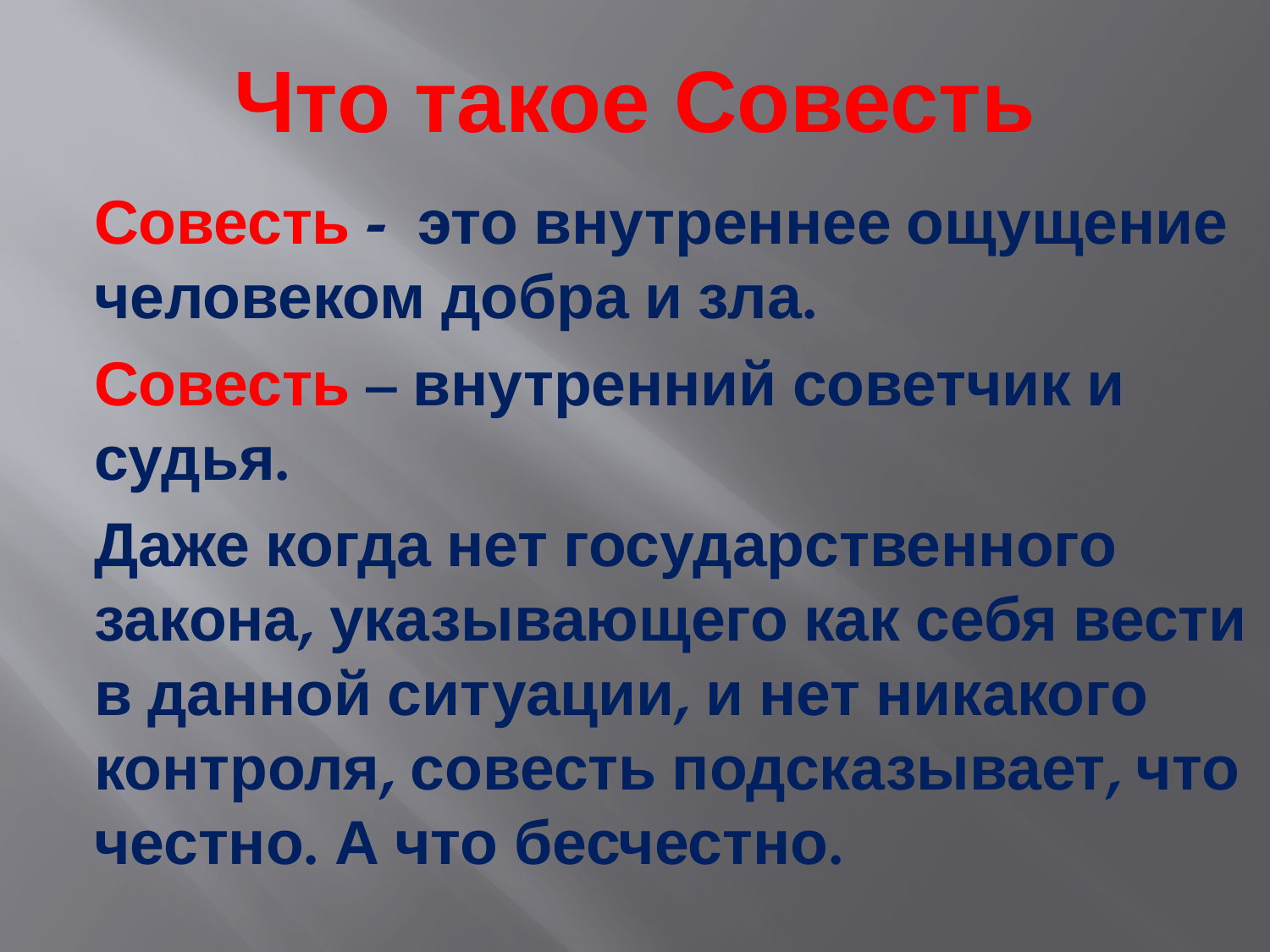

# Что такое Совесть
Совесть -  это внутреннее ощущение человеком добра и зла.
Совесть – внутренний советчик и судья.
Даже когда нет государственного закона, указывающего как себя вести в данной ситуации, и нет никакого контроля, совесть подсказывает, что честно. А что бесчестно.